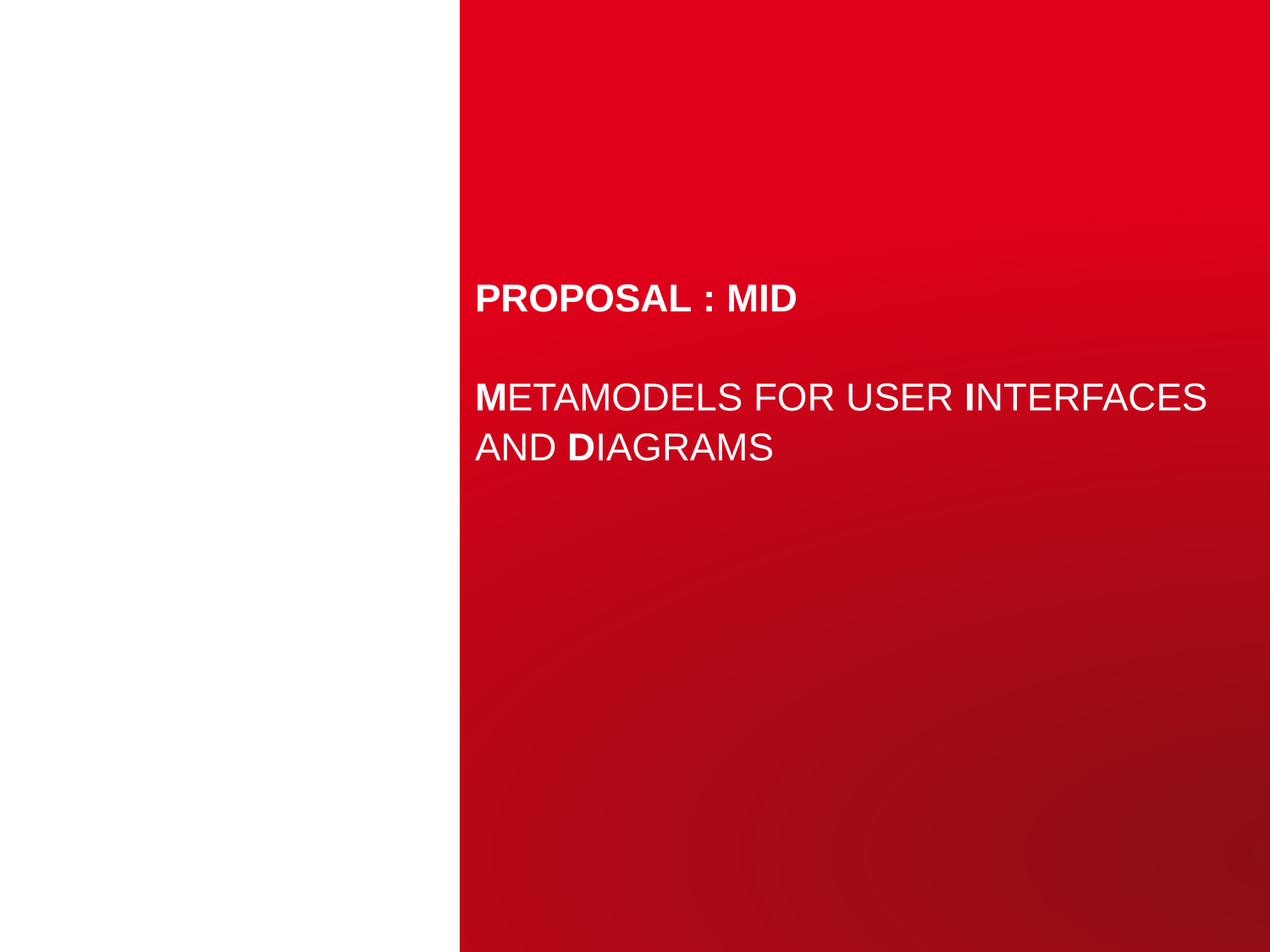

# Proposal : MID MEtamodEls For USER Interfaces and diagrams
CEA | 10 AVRIL 2012
|  PAGE 14
15 octobre 2014